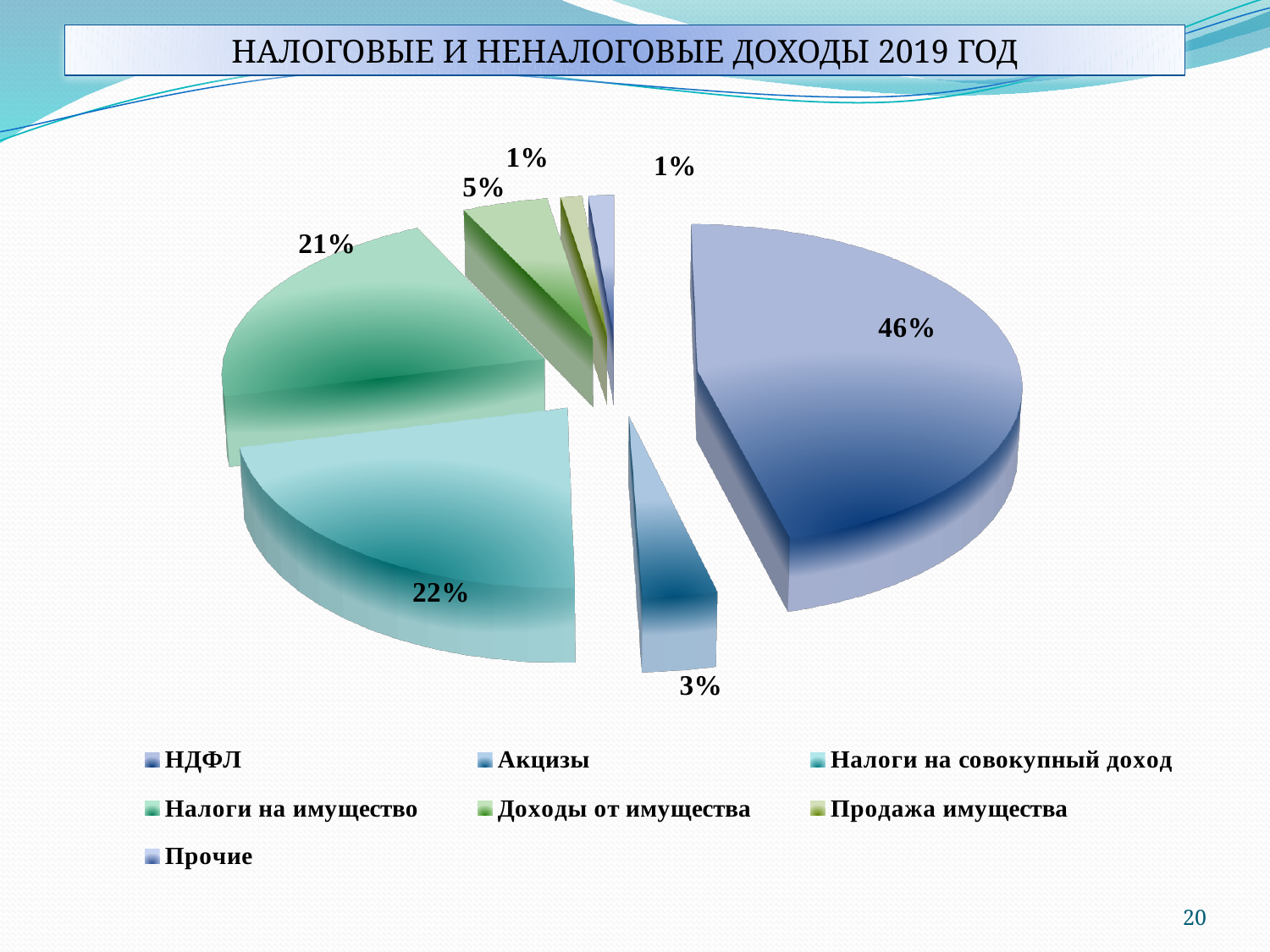

[unsupported chart]

 НАЛОГОВЫЕ И НЕНАЛОГОВЫЕ ДОХОДЫ 2019 ГОД
20